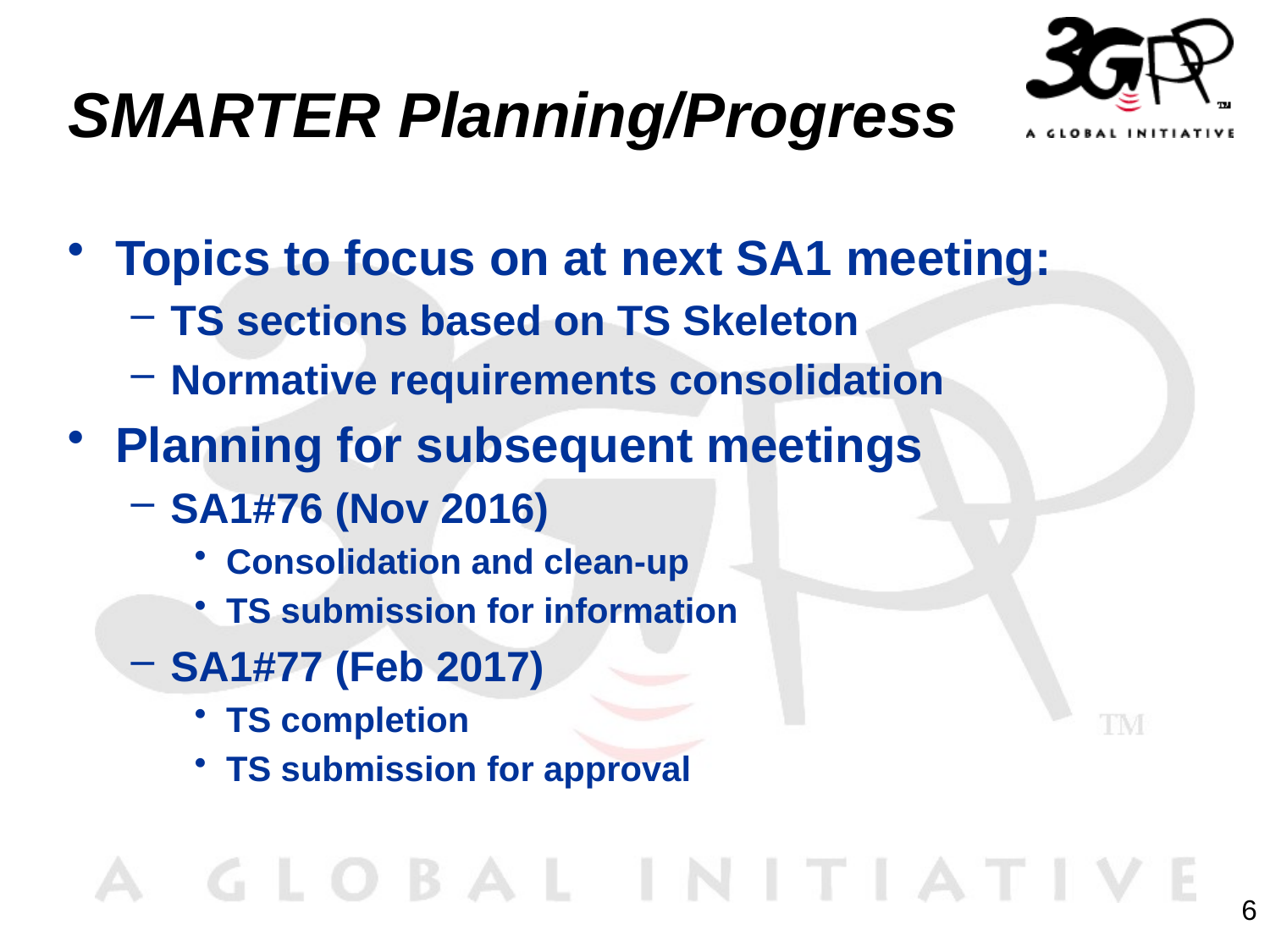

# SMARTER Planning/Progress

Topics to focus on at next SA1 meeting:
TS sections based on TS Skeleton
Normative requirements consolidation
Planning for subsequent meetings
SA1#76 (Nov 2016)
Consolidation and clean-up
TS submission for information
SA1#77 (Feb 2017)
TS completion
TS submission for approval
6